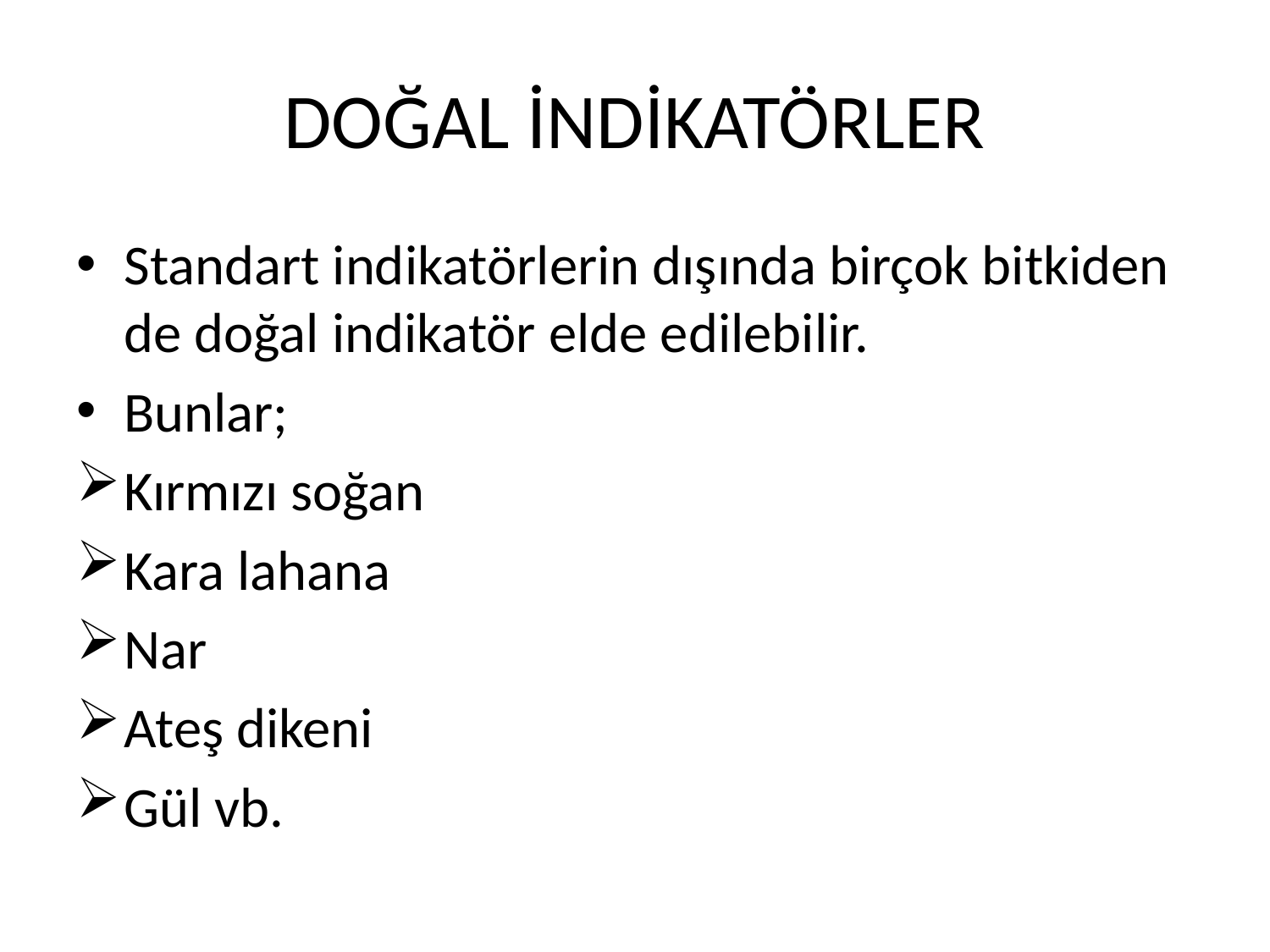

# DOĞAL İNDİKATÖRLER
Standart indikatörlerin dışında birçok bitkiden de doğal indikatör elde edilebilir.
Bunlar;
Kırmızı soğan
Kara lahana
Nar
Ateş dikeni
Gül vb.